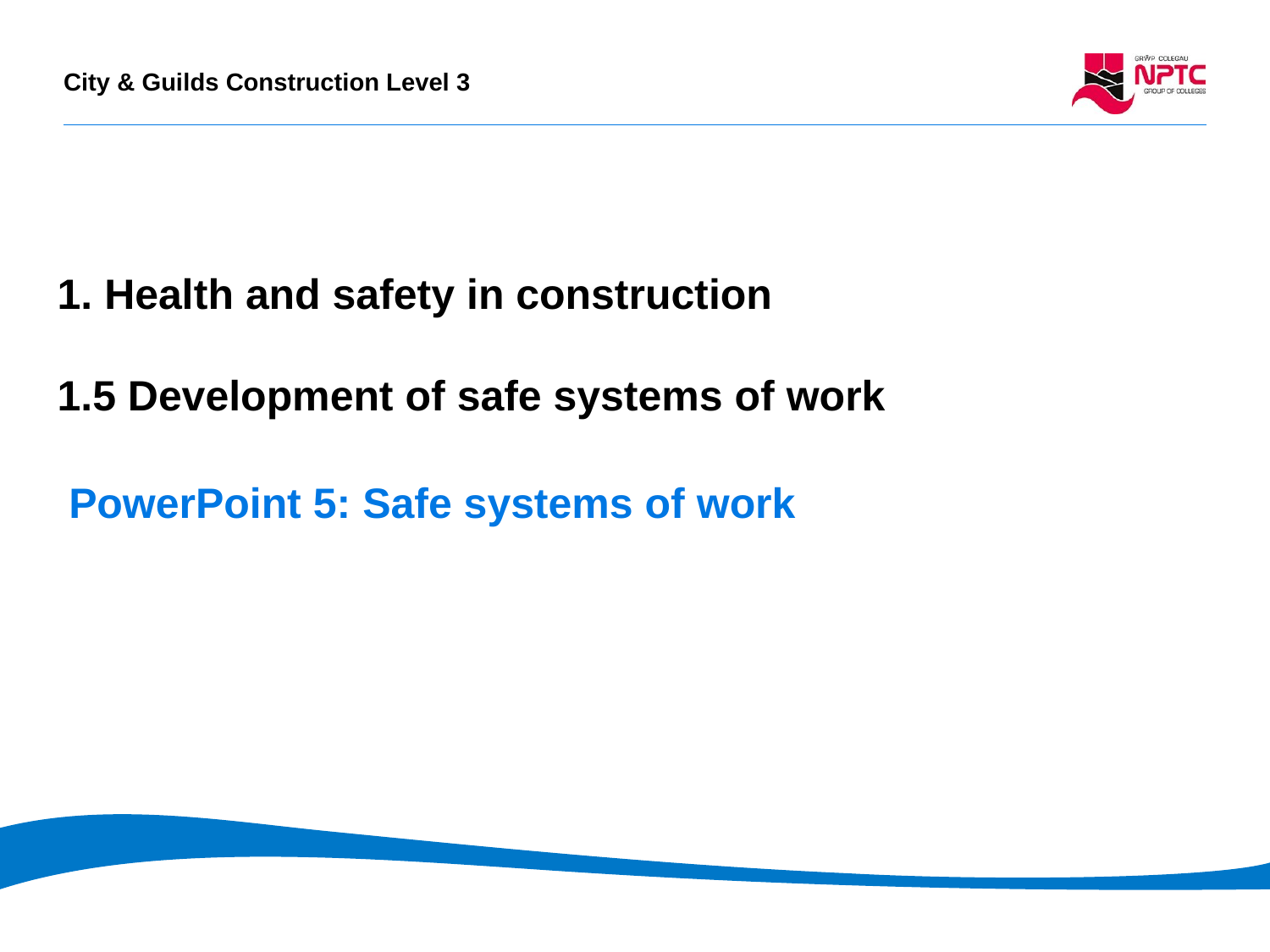

1. Health and safety in construction

1.5 Development of safe systems of work

# PowerPoint 5: Safe systems of work